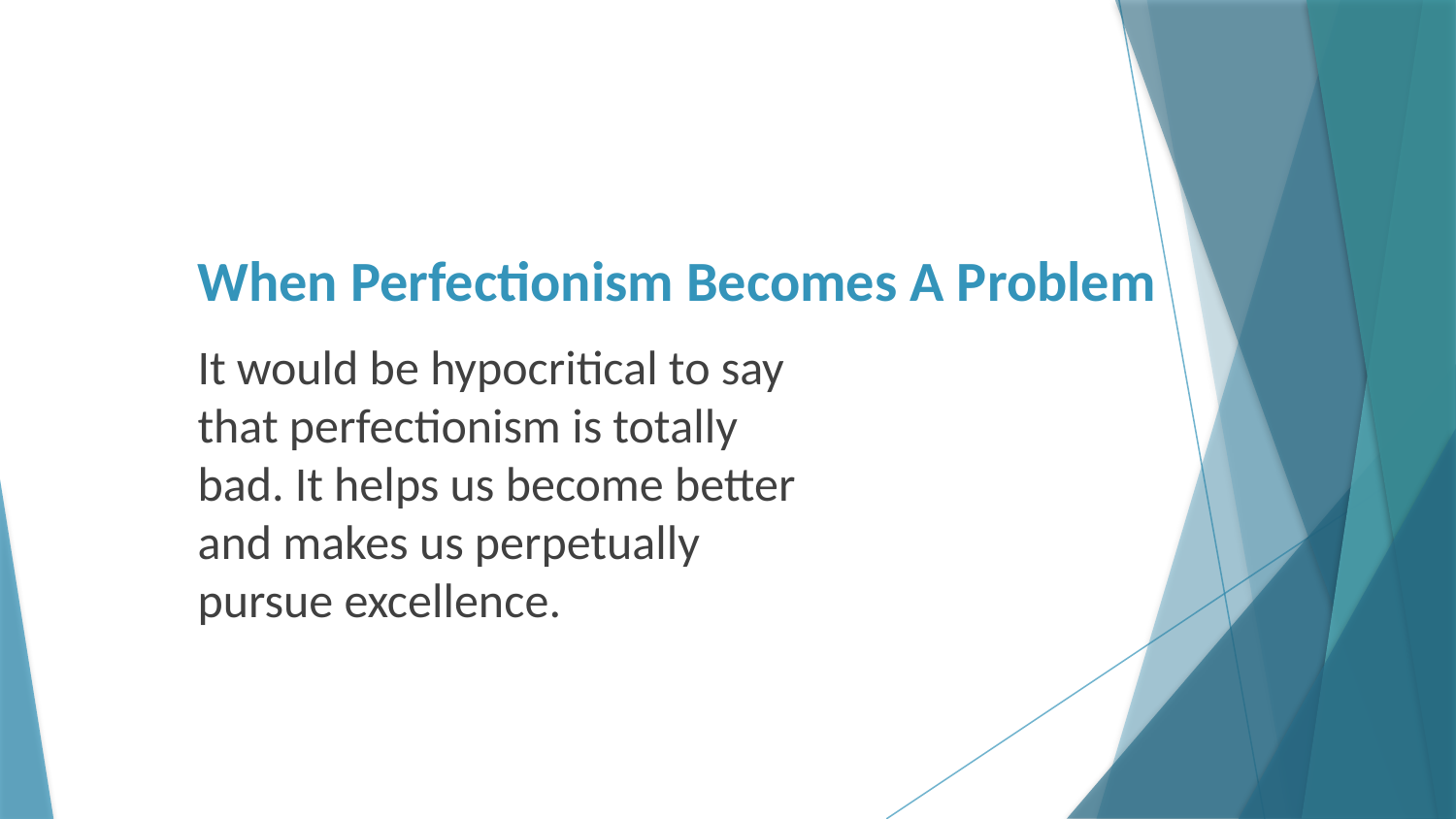

# When Perfectionism Becomes A Problem
It would be hypocritical to say that perfectionism is totally bad. It helps us become better and makes us perpetually pursue excellence.